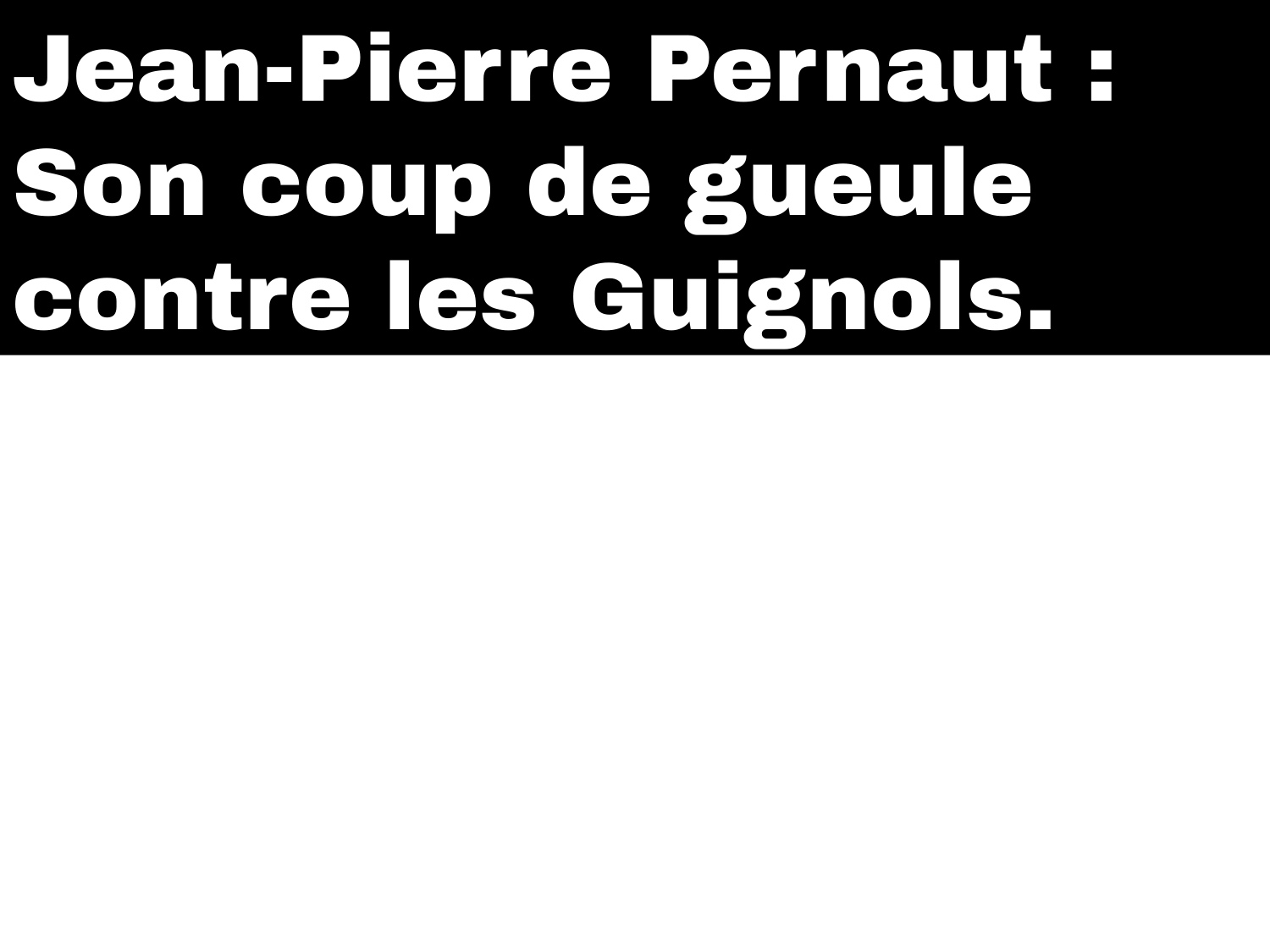

Jean-Pierre Pernaut : Son coup de gueule contre les Guignols.